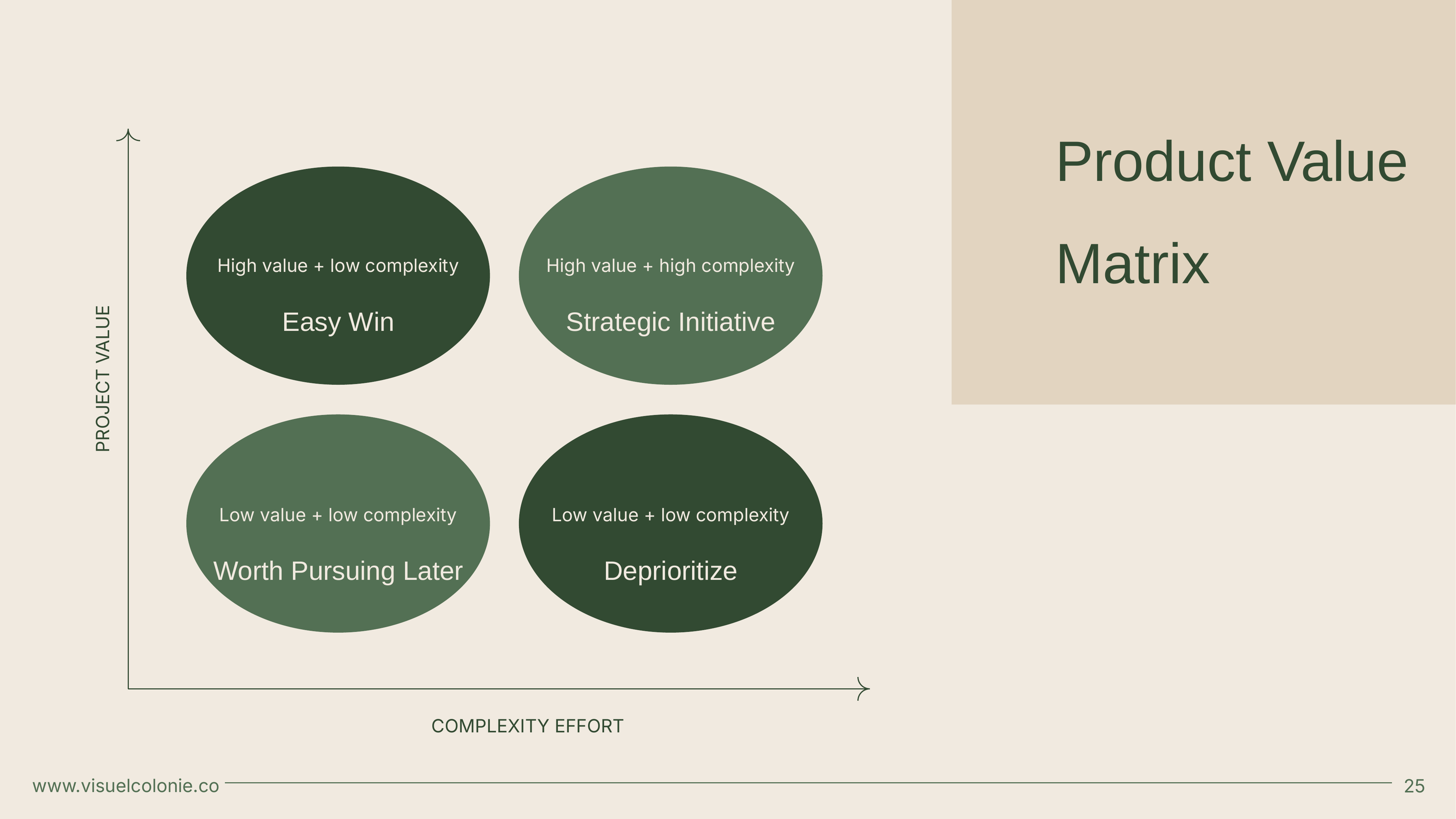

Product Value Matrix

High value + low complexity
High value + high complexity
Easy Win
Strategic Initiative
PROJECT VALUE

Low value + low complexity
Low value + low complexity
Worth Pursuing Later
Deprioritize

COMPLEXITY EFFORT
www.visuelcolonie.co
25